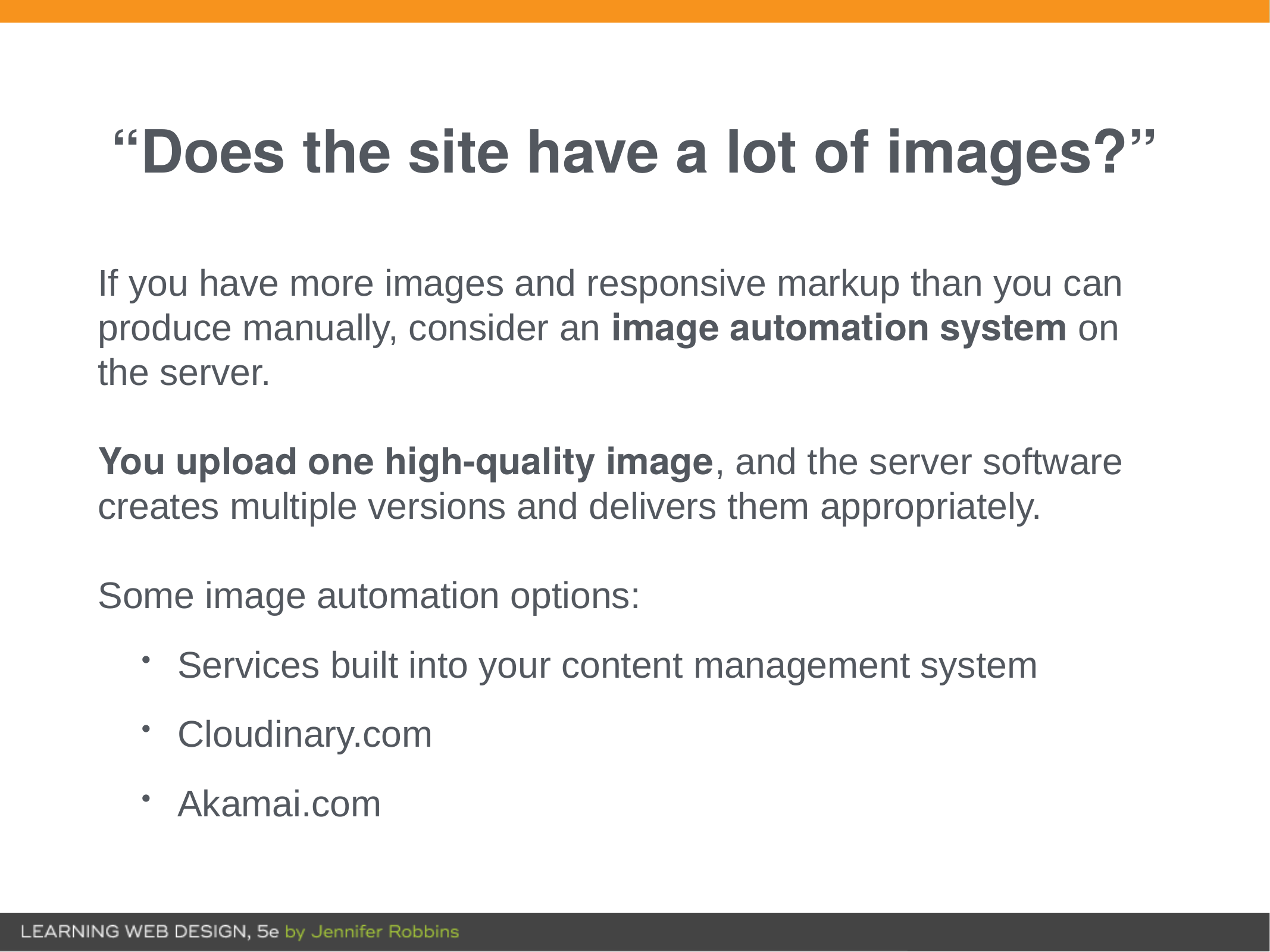

# “Does the site have a lot of images?”
If you have more images and responsive markup than you can produce manually, consider an image automation system on the server.
You upload one high-quality image, and the server software creates multiple versions and delivers them appropriately.
Some image automation options:
Services built into your content management system
Cloudinary.com
Akamai.com